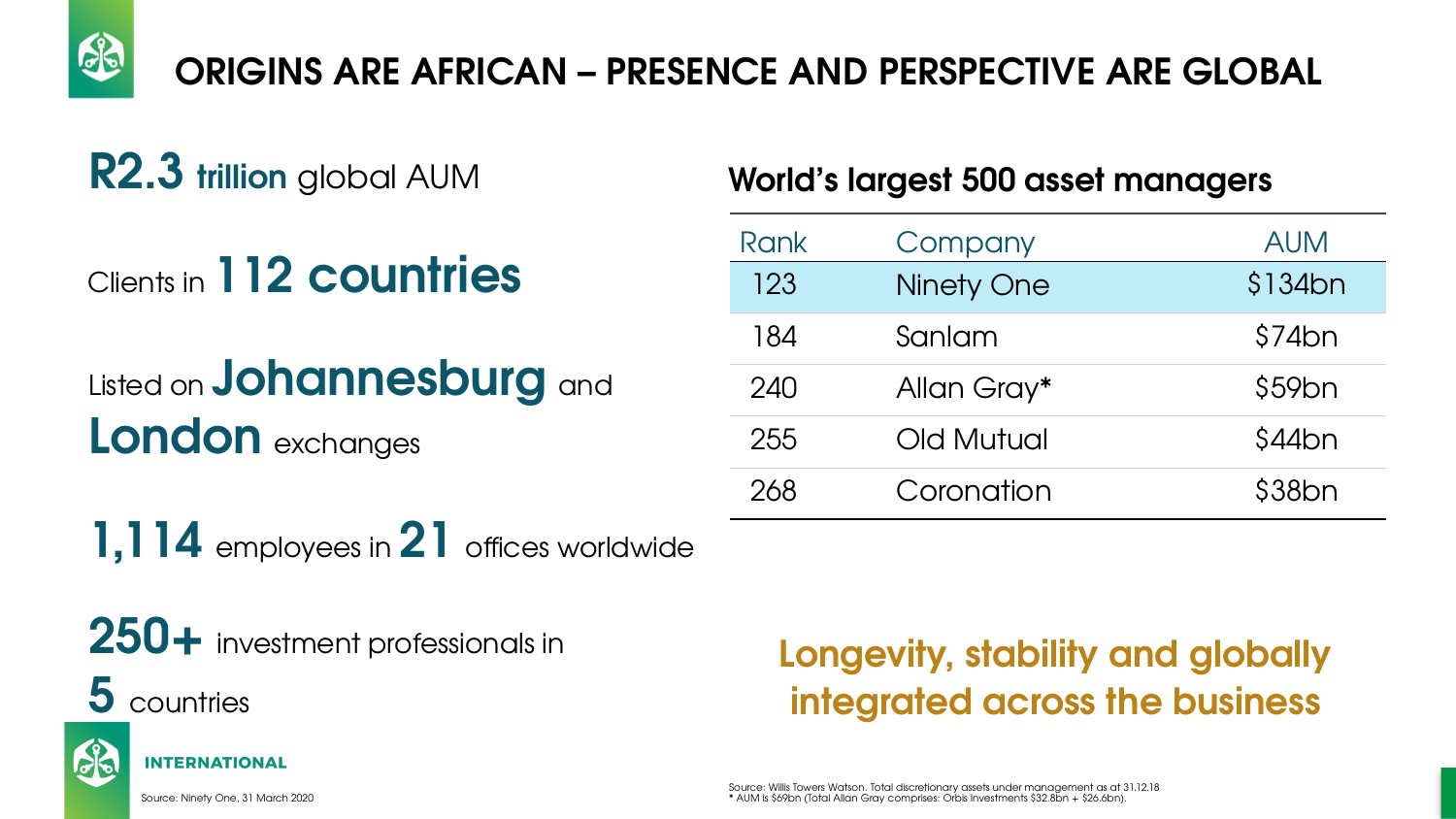

# ORIGINS ARE AFRICAN – PRESENCE AND PERSPECTIVE ARE GLOBAL
R2.3 trillion global AUM
World’s largest 500 asset managers
| Rank | Company | AUM |
| --- | --- | --- |
| 123 | Ninety One | $134bn |
| 184 | Sanlam | $74bn |
| 240 | Allan Gray\* | $59bn |
| 255 | Old Mutual | $44bn |
| 268 | Coronation | $38bn |
Clients in 112 countries
Listed on Johannesburg and London exchanges
1,114 employees in 21 offices worldwide
250+ investment professionals in
5 countries
Longevity, stability and globally integrated across the business
Source: Willis Towers Watson. Total discretionary assets under management as at 31.12.18
* AUM is $69bn (Total Allan Gray comprises: Orbis Investments $32.8bn + $26.6bn).
Source: Ninety One, 31 March 2020